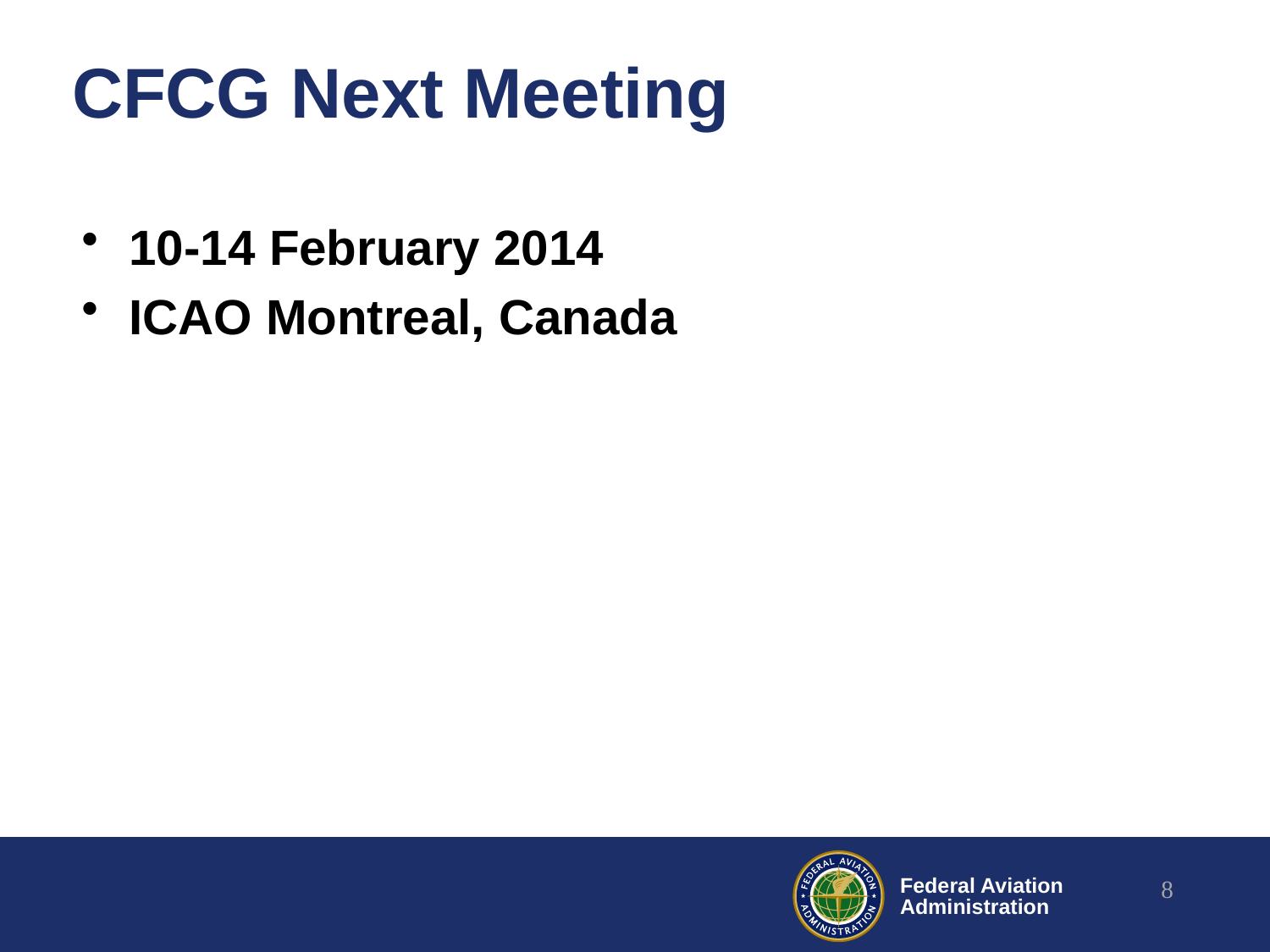

# CFCG Next Meeting
10-14 February 2014
ICAO Montreal, Canada
8